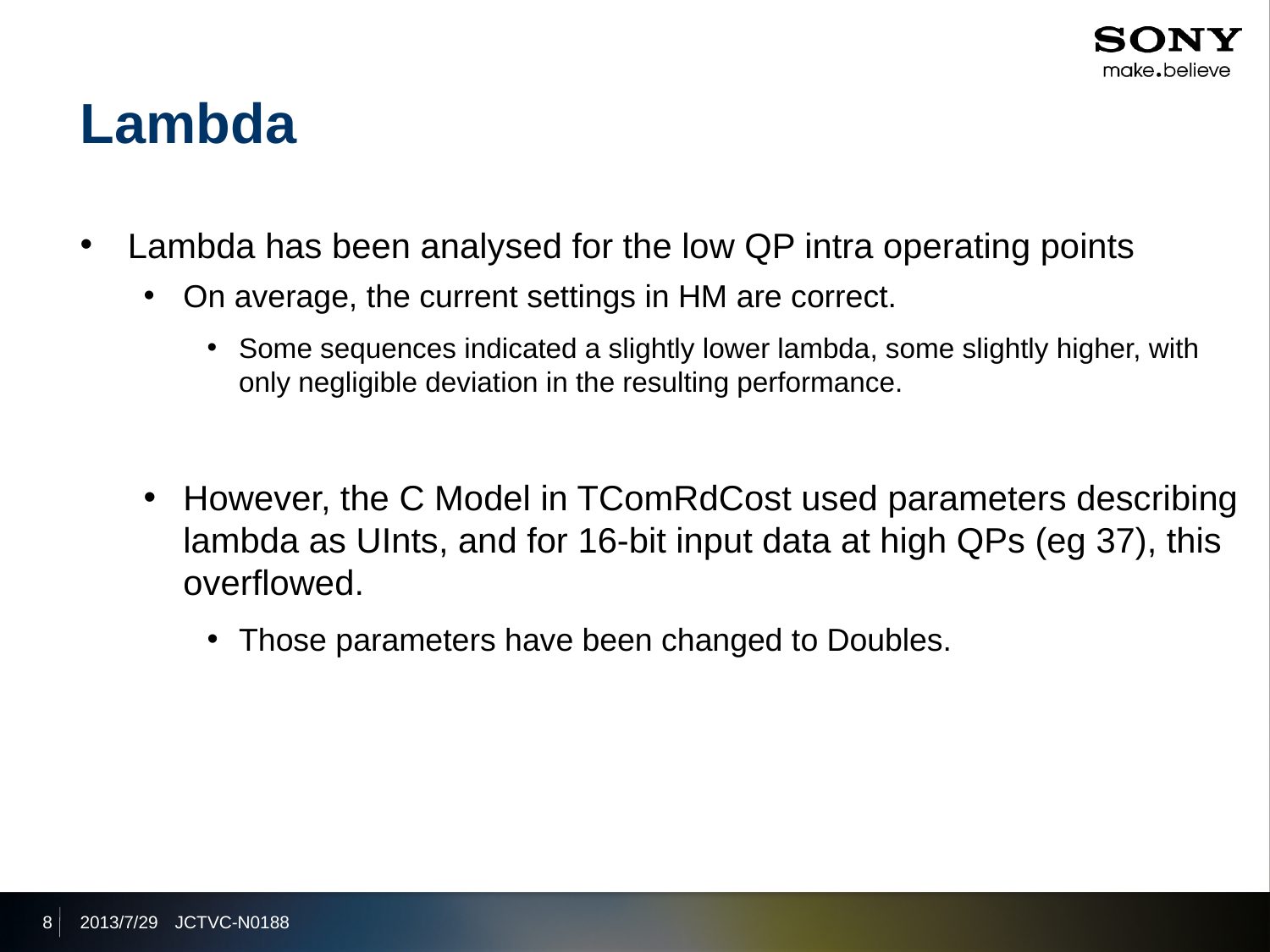

# Lambda

Lambda has been analysed for the low QP intra operating points
On average, the current settings in HM are correct.
Some sequences indicated a slightly lower lambda, some slightly higher, with only negligible deviation in the resulting performance.

However, the C Model in TComRdCost used parameters describing lambda as UInts, and for 16-bit input data at high QPs (eg 37), this overflowed.
Those parameters have been changed to Doubles.
8
2013/7/29
JCTVC-N0188